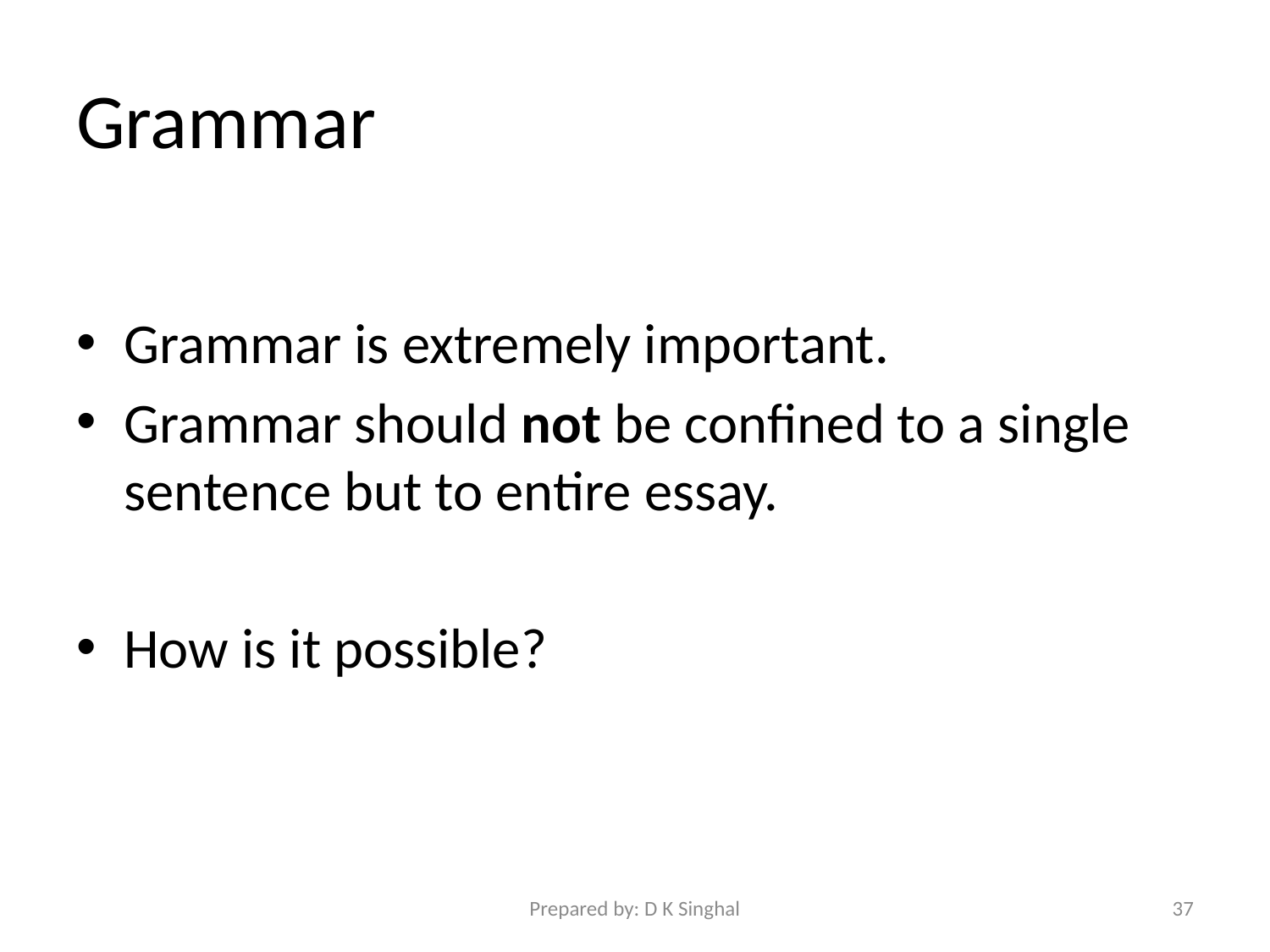

# Grammar

Grammar is extremely important.
Grammar should not be confined to a single sentence but to entire essay.

How is it possible?
Prepared by: D K Singhal
37